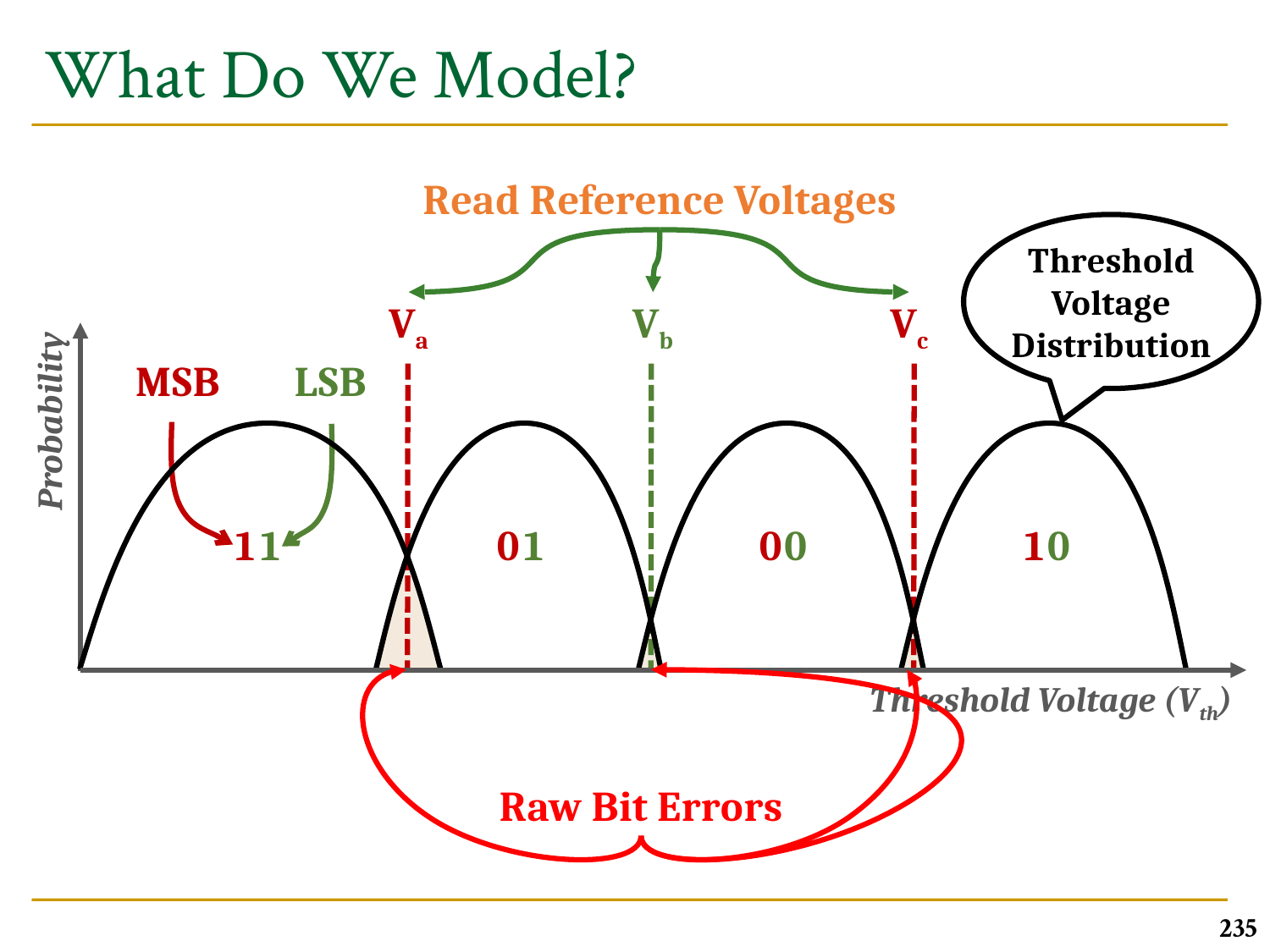

# What Do We Model?
Read Reference Voltages
Va
Vb
Vc
Threshold Voltage Distribution
Probability

Threshold Voltage (Vth)
MSB
LSB

11
01
00
10

Raw Bit Errors
235